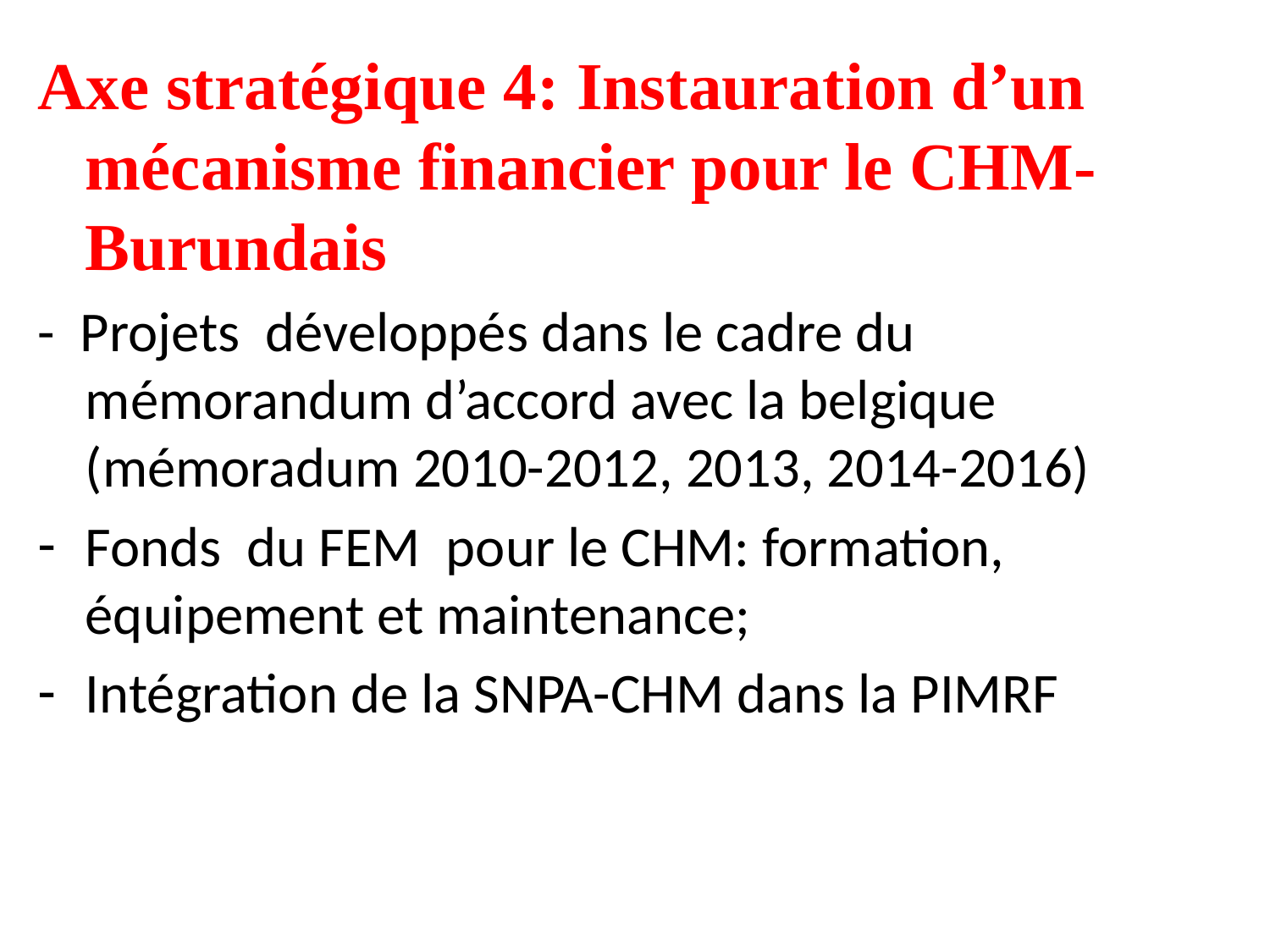

Axe stratégique 4: Instauration d’un mécanisme financier pour le CHM-Burundais
-  Projets  développés dans le cadre du mémorandum d’accord avec la belgique (mémoradum 2010-2012, 2013, 2014-2016)
Fonds  du FEM  pour le CHM: formation, équipement et maintenance;
Intégration de la SNPA-CHM dans la PIMRF